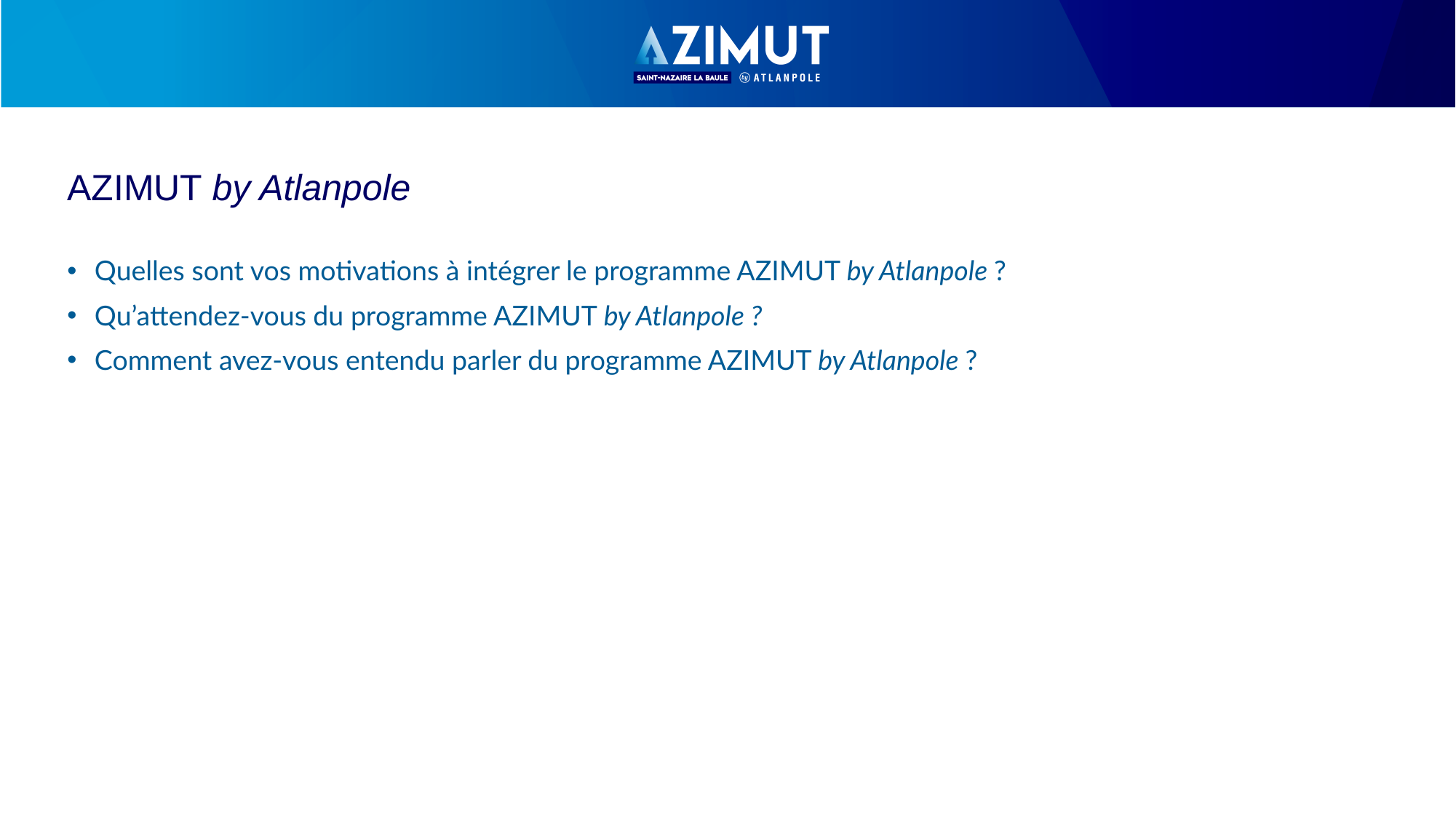

# AZIMUT by Atlanpole
Quelles sont vos motivations à intégrer le programme AZIMUT by Atlanpole ?
Qu’attendez-vous du programme AZIMUT by Atlanpole ?
Comment avez-vous entendu parler du programme AZIMUT by Atlanpole ?